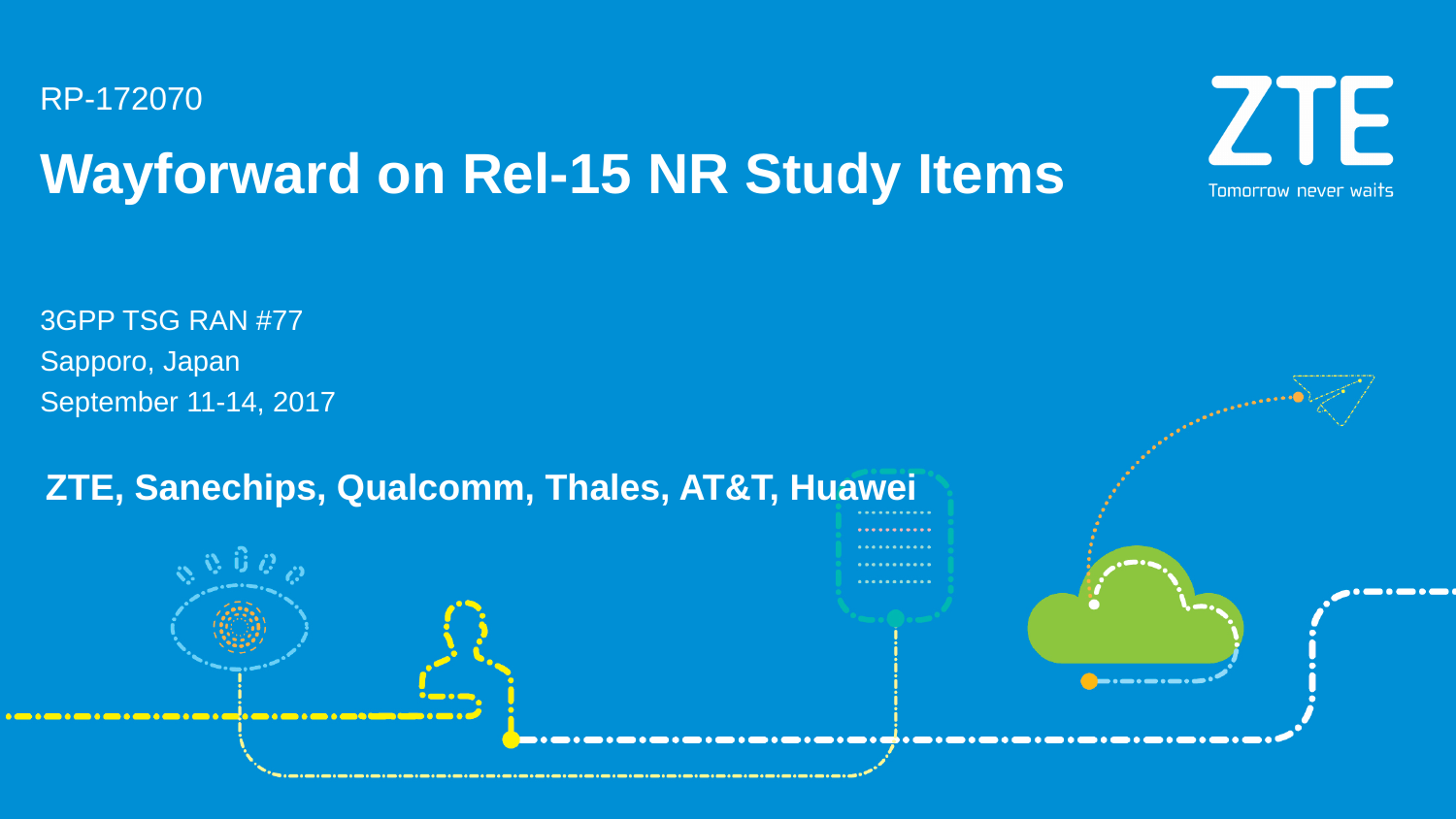

RP-172070
# Wayforward on Rel-15 NR Study Items
3GPP TSG RAN #77
Sapporo, Japan
September 11-14, 2017
ZTE, Sanechips, Qualcomm, Thales, AT&T, Huawei